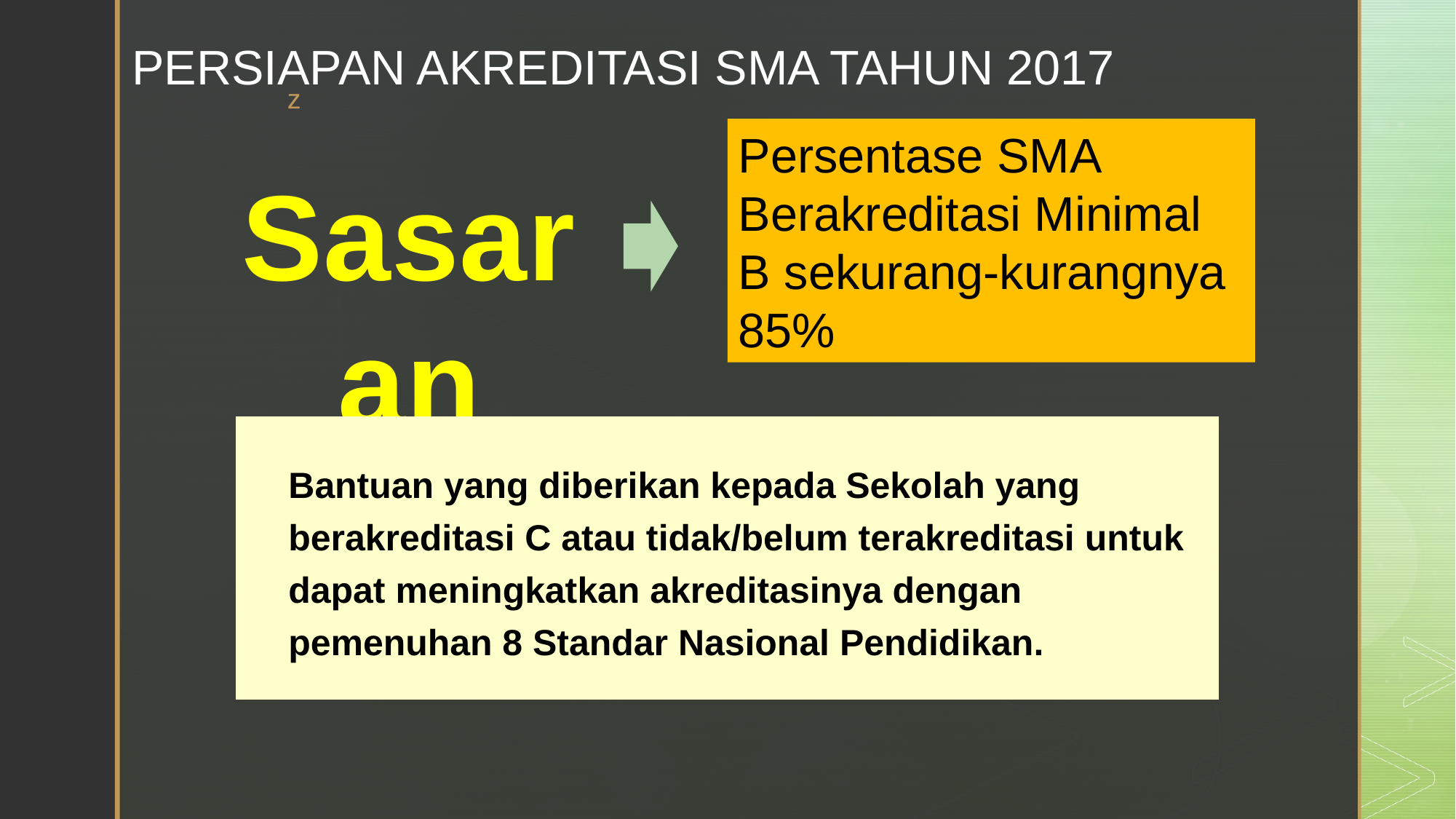

PERSIAPAN AKREDITASI SMA TAHUN 2017
Persentase SMA Berakreditasi Minimal B sekurang-kurangnya 85%
Sasaran

	Bantuan yang diberikan kepada Sekolah yang berakreditasi C atau tidak/belum terakreditasi untuk dapat meningkatkan akreditasinya dengan pemenuhan 8 Standar Nasional Pendidikan.